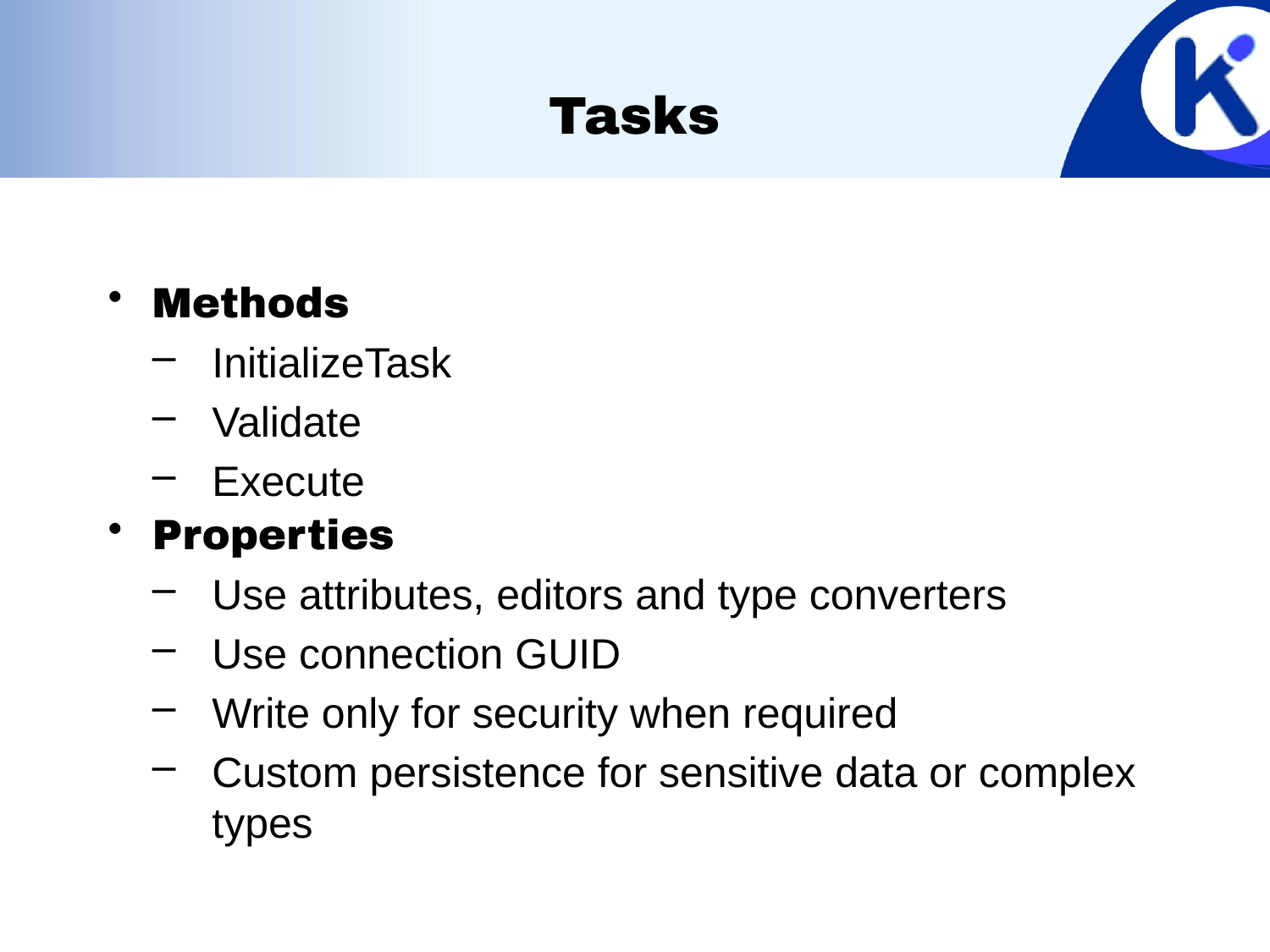

# Tasks
Methods
InitializeTask
Validate
Execute
Properties
Use attributes, editors and type converters
Use connection GUID
Write only for security when required
Custom persistence for sensitive data or complex types